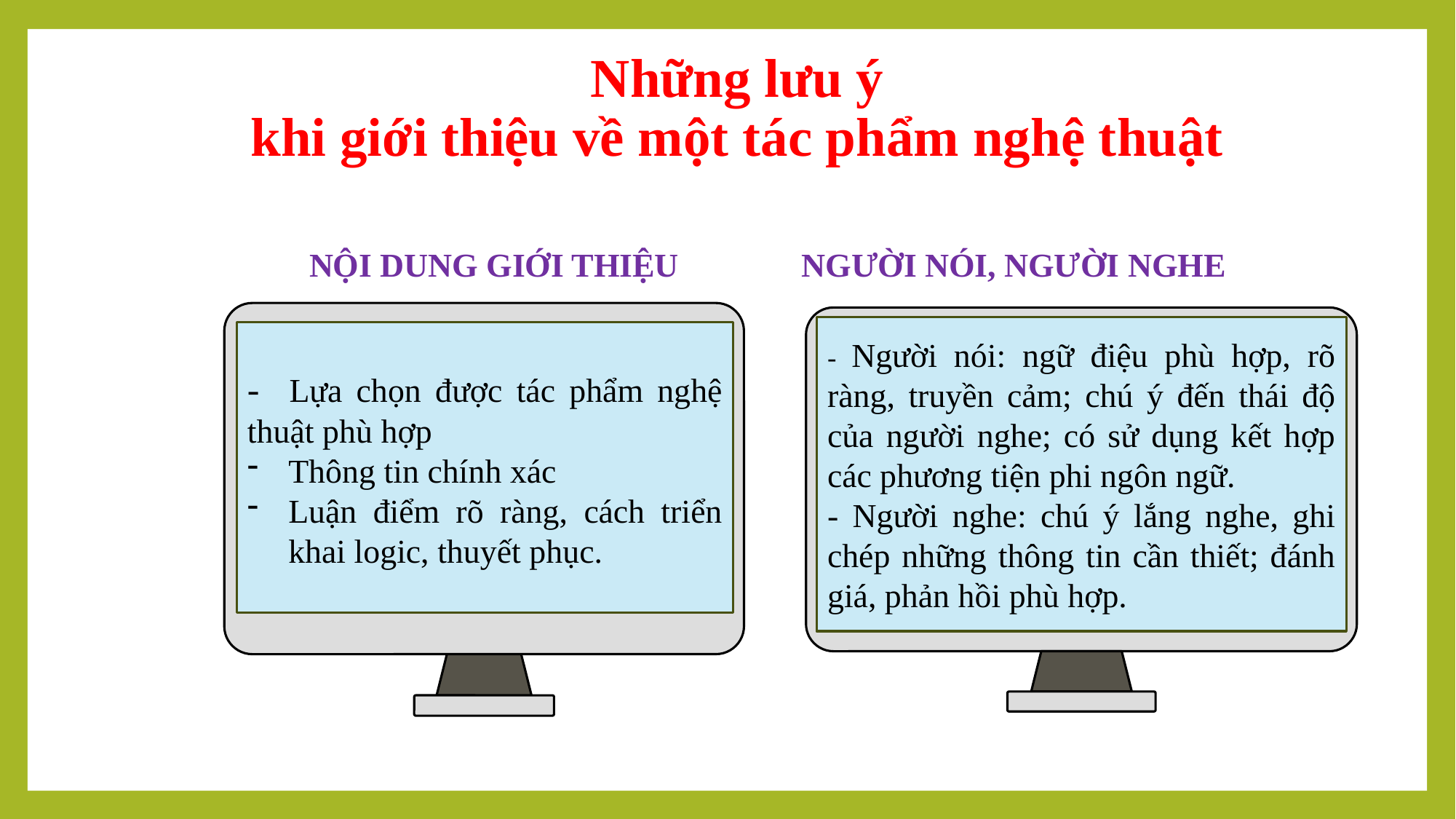

Những lưu ý
khi giới thiệu về một tác phẩm nghệ thuật
NỘI DUNG GIỚI THIỆU
NGƯỜI NÓI, NGƯỜI NGHE

- Người nói: ngữ điệu phù hợp, rõ ràng, truyền cảm; chú ý đến thái độ của người nghe; có sử dụng kết hợp các phương tiện phi ngôn ngữ.
- Người nghe: chú ý lắng nghe, ghi chép những thông tin cần thiết; đánh giá, phản hồi phù hợp.

-  Lựa chọn được tác phẩm nghệ thuật phù hợp
Thông tin chính xác
Luận điểm rõ ràng, cách triển khai logic, thuyết phục.